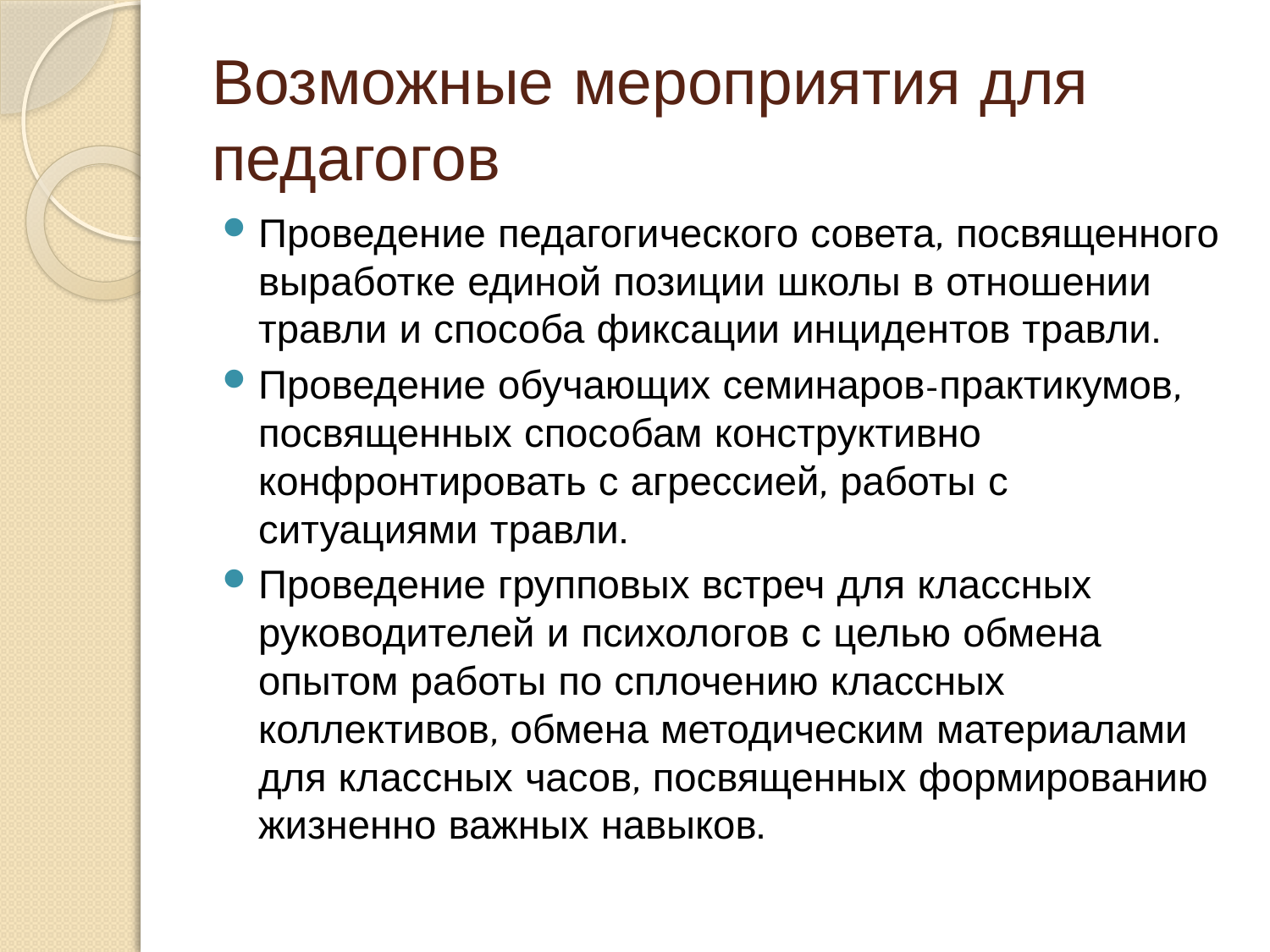

# Возможные мероприятия для педагогов
Проведение педагогического совета, посвященного выработке единой позиции школы в отношении травли и способа фиксации инцидентов травли.
Проведение обучающих семинаров-практикумов, посвященных способам конструктивно конфронтировать с агрессией, работы с ситуациями травли.
Проведение групповых встреч для классных руководителей и психологов с целью обмена опытом работы по сплочению классных коллективов, обмена методическим материалами для классных часов, посвященных формированию жизненно важных навыков.